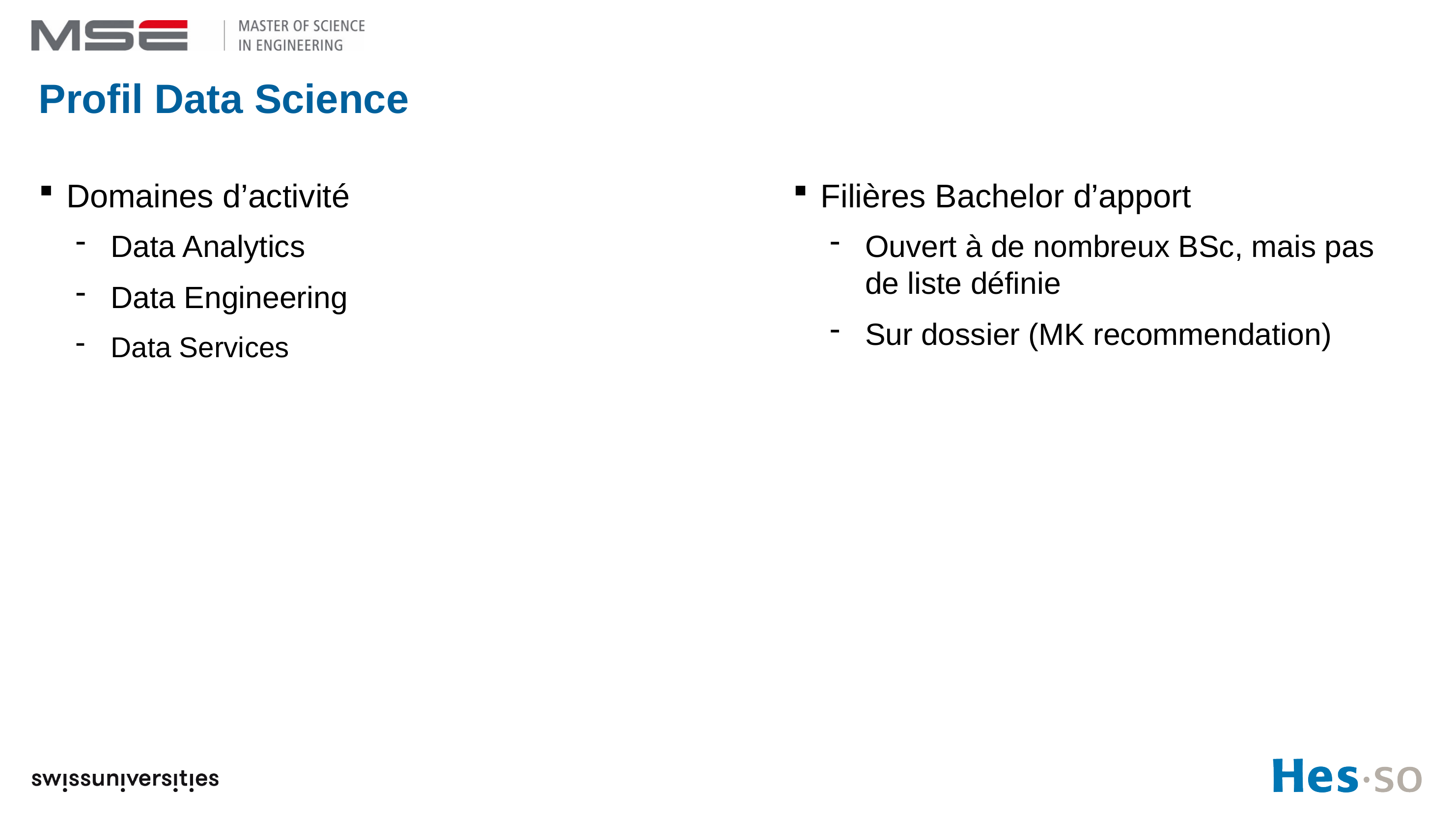

# Profil Data Science
Domaines d’activité
Data Analytics
Data Engineering
Data Services

Filières Bachelor d’apport
Ouvert à de nombreux BSc, mais pas de liste définie
Sur dossier (MK recommendation)